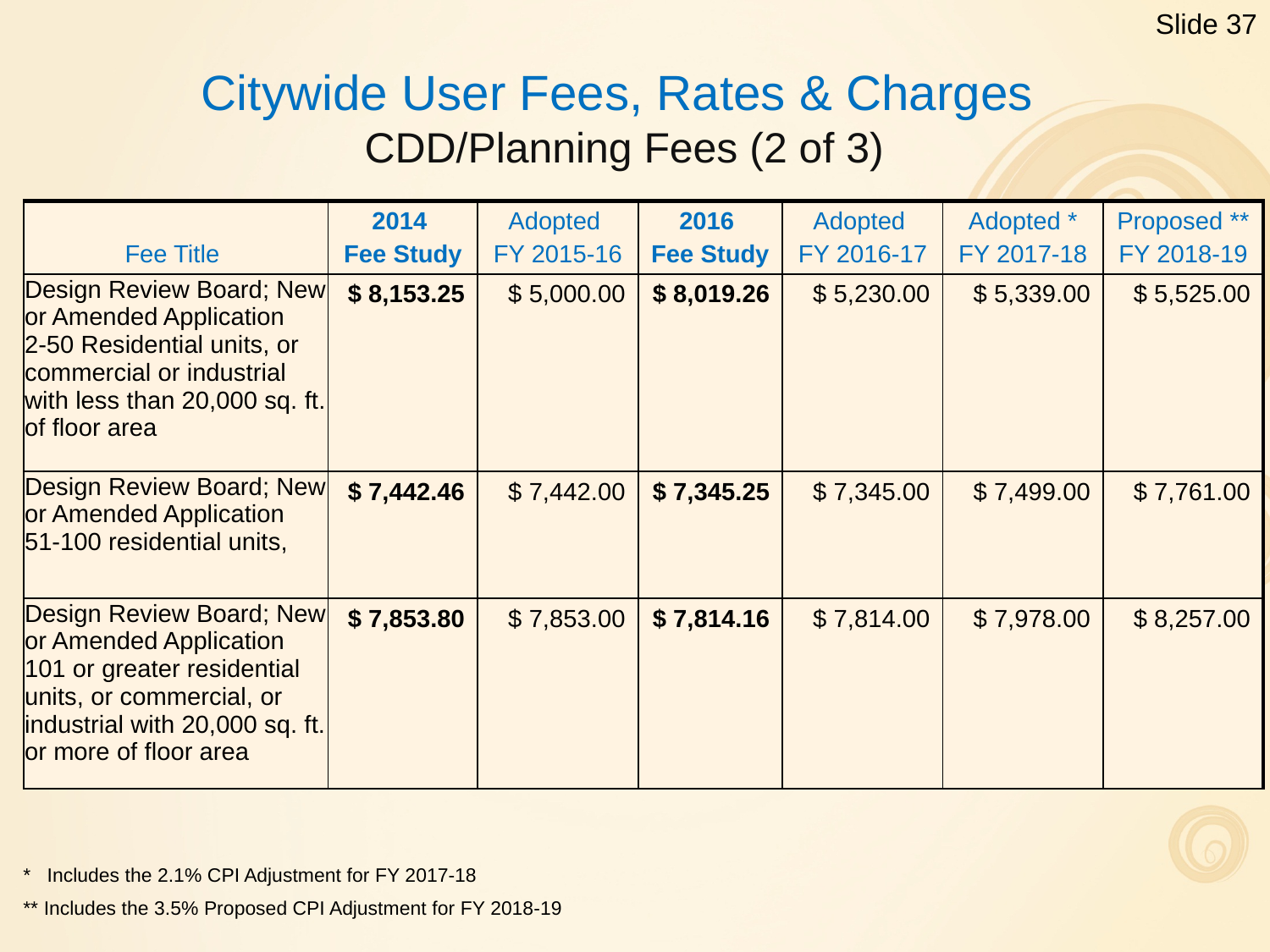

Slide 37
Citywide User Fees, Rates & Charges
CDD/Planning Fees (2 of 3)
| Fee Title | 2014 Fee Study | Adopted FY 2015-16 | 2016 Fee Study | Adopted FY 2016-17 | Adopted \* FY 2017-18 | Proposed \*\* FY 2018-19 |
| --- | --- | --- | --- | --- | --- | --- |
| Design Review Board; New or Amended Application 2-50 Residential units, or commercial or industrial with less than 20,000 sq. ft. of floor area | $ 8,153.25 | $ 5,000.00 | $ 8,019.26 | $ 5,230.00 | $ 5,339.00 | $ 5,525.00 |
| Design Review Board; New or Amended Application 51-100 residential units, | $ 7,442.46 | $ 7,442.00 | $ 7,345.25 | $ 7,345.00 | $ 7,499.00 | $ 7,761.00 |
| Design Review Board; New or Amended Application 101 or greater residential units, or commercial, or industrial with 20,000 sq. ft. or more of floor area | $ 7,853.80 | $ 7,853.00 | $ 7,814.16 | $ 7,814.00 | $ 7,978.00 | $ 8,257.00 |
*   Includes the 2.1% CPI Adjustment for FY 2017-18
** Includes the 3.5% Proposed CPI Adjustment for FY 2018-19